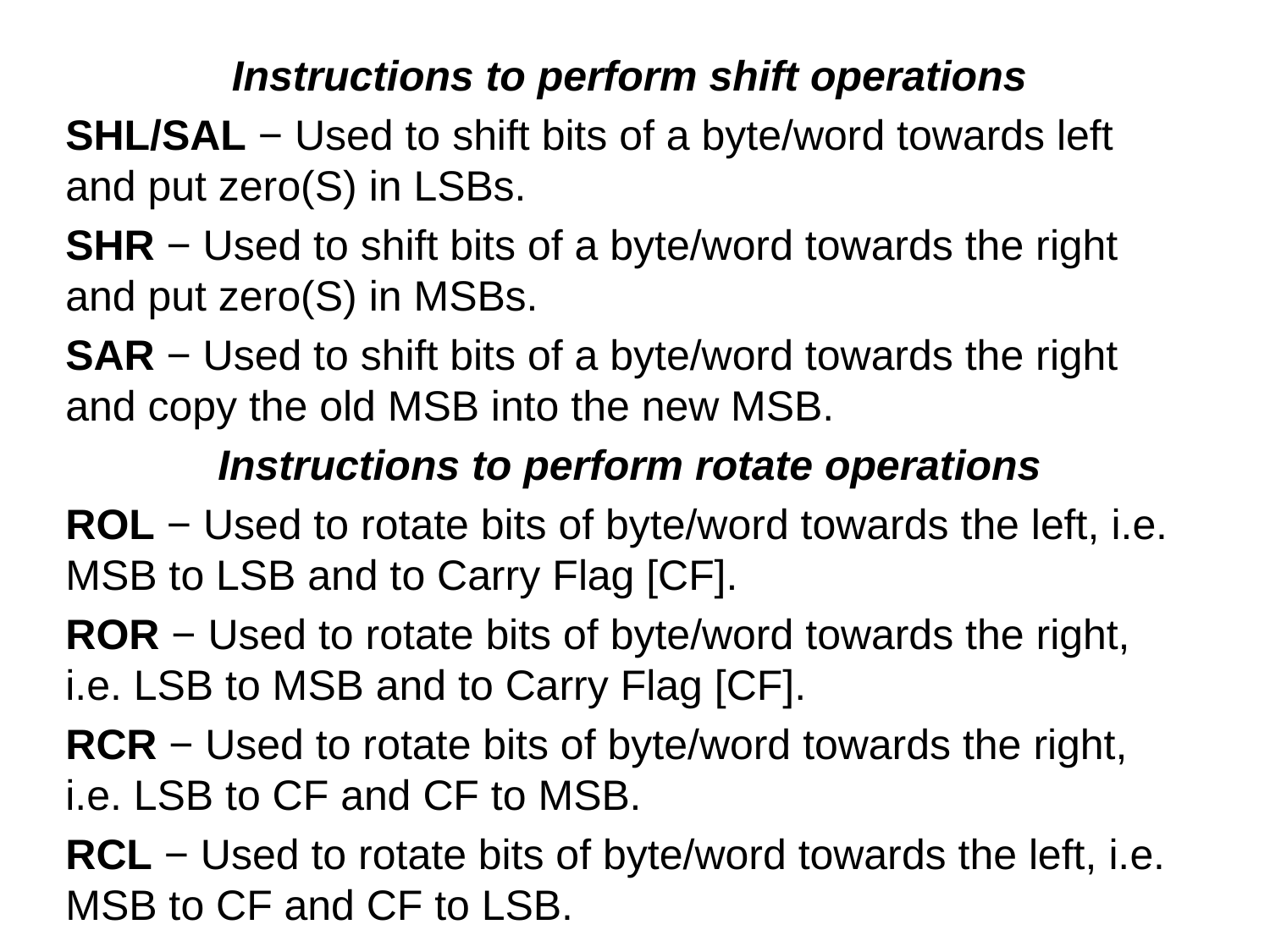

Instructions to perform shift operations
SHL/SAL − Used to shift bits of a byte/word towards left and put zero(S) in LSBs.
SHR − Used to shift bits of a byte/word towards the right and put zero(S) in MSBs.
SAR − Used to shift bits of a byte/word towards the right and copy the old MSB into the new MSB.
Instructions to perform rotate operations
ROL − Used to rotate bits of byte/word towards the left, i.e. MSB to LSB and to Carry Flag [CF].
ROR − Used to rotate bits of byte/word towards the right, i.e. LSB to MSB and to Carry Flag [CF].
RCR − Used to rotate bits of byte/word towards the right, i.e. LSB to CF and CF to MSB.
RCL − Used to rotate bits of byte/word towards the left, i.e. MSB to CF and CF to LSB.